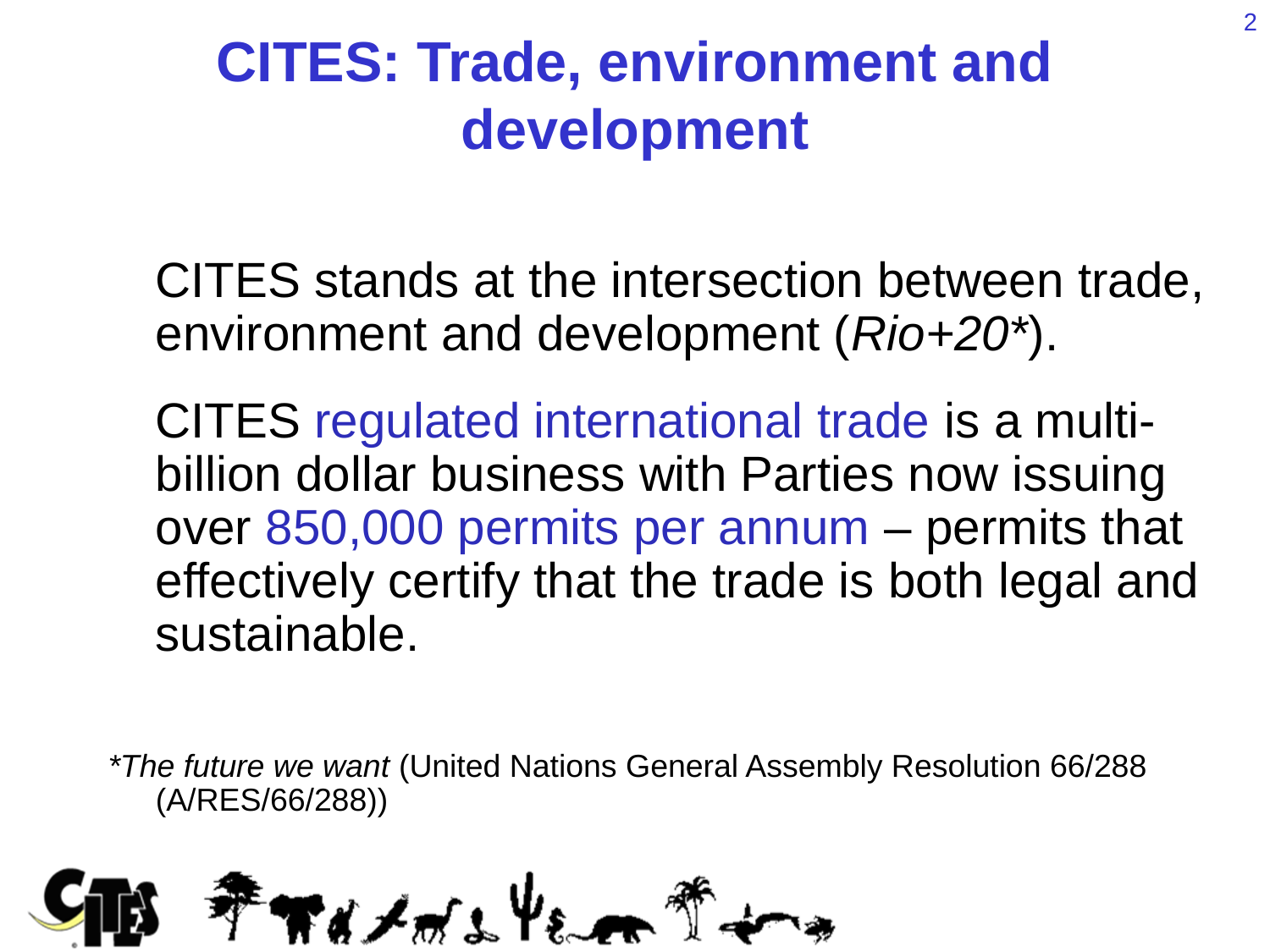

2
# CITES: Trade, environment and development

	CITES stands at the intersection between trade, environment and development (Rio+20*).
	CITES regulated international trade is a multi-billion dollar business with Parties now issuing over 850,000 permits per annum – permits that effectively certify that the trade is both legal and sustainable.

*The future we want (United Nations General Assembly Resolution 66/288 (A/RES/66/288))